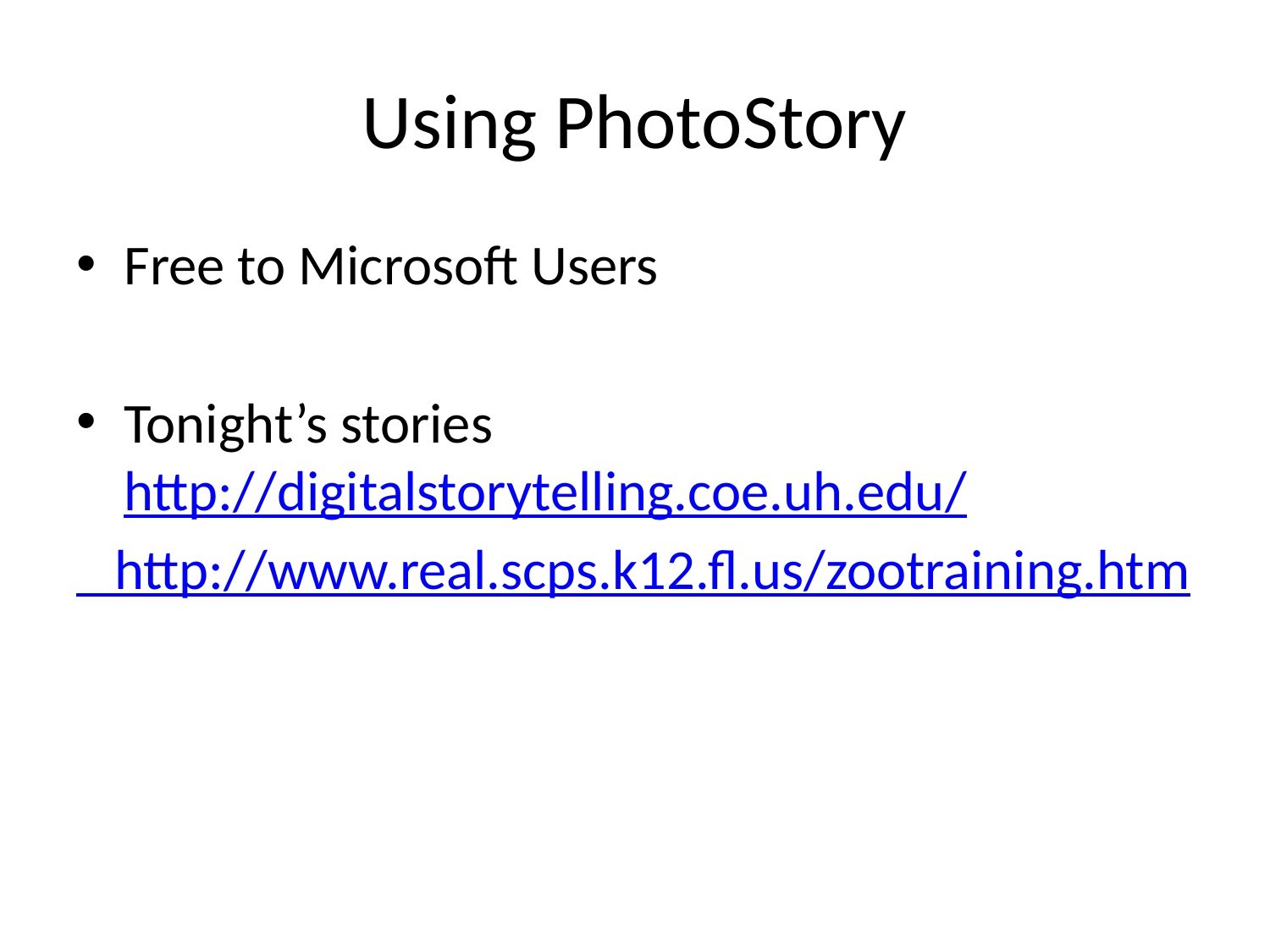

# Using PhotoStory
Free to Microsoft Users

Tonight’s stories http://digitalstorytelling.coe.uh.edu/
   http://www.real.scps.k12.fl.us/zootraining.htm